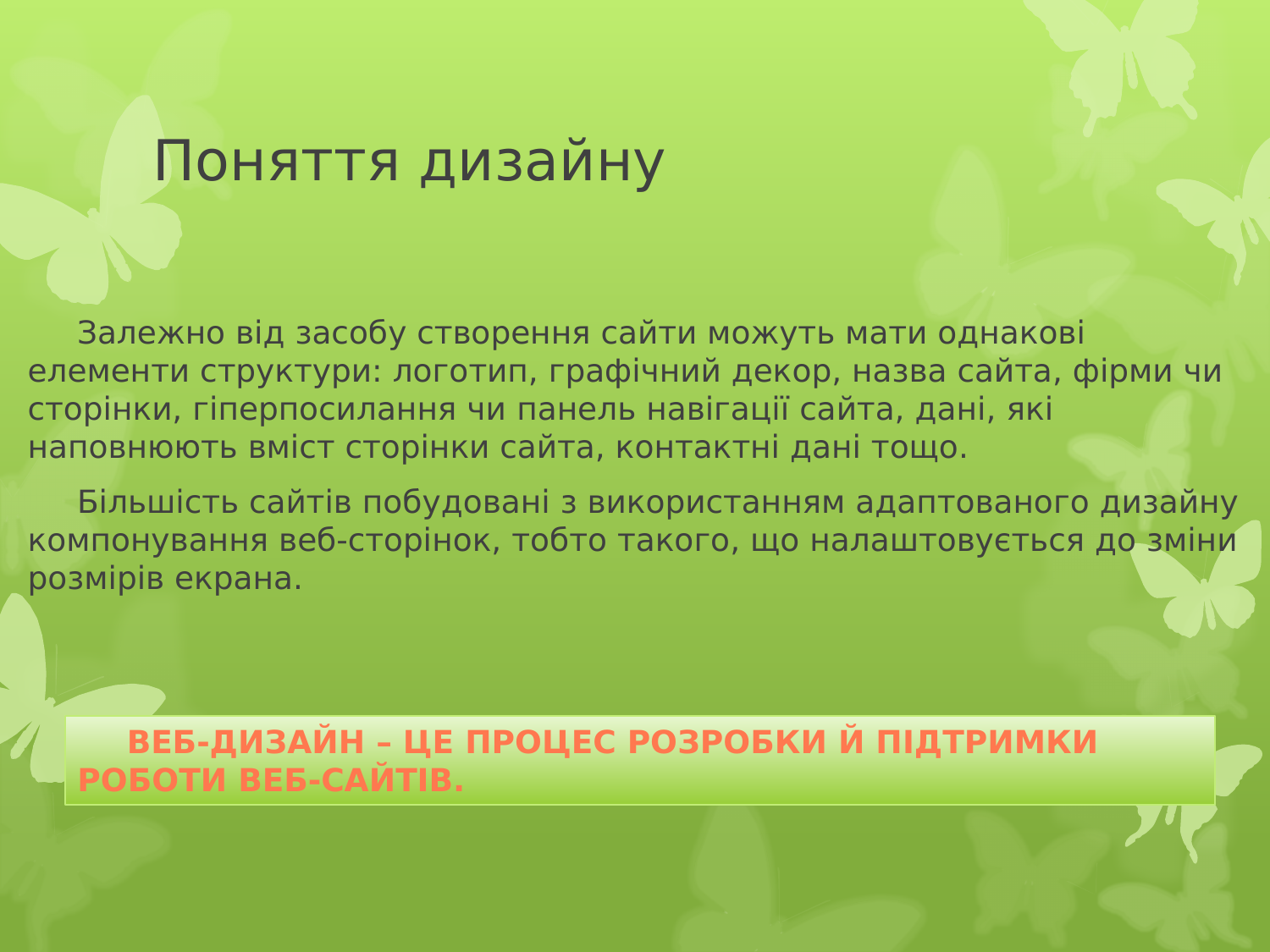

# Поняття дизайну
Залежно від засобу створення сайти можуть мати однакові елементи структури: логотип, графічний декор, назва сайта, фірми чи сторінки, гіперпосилання чи панель навігації сайта, дані, які наповнюють вміст сторінки сайта, контактні дані тощо.
Більшість сайтів побудовані з використанням адаптованого дизайну компонування веб-сторінок, тобто такого, що налаштовується до зміни розмірів екрана.
Веб-дизайн – це процес розробки й підтримки роботи веб-сайтів.